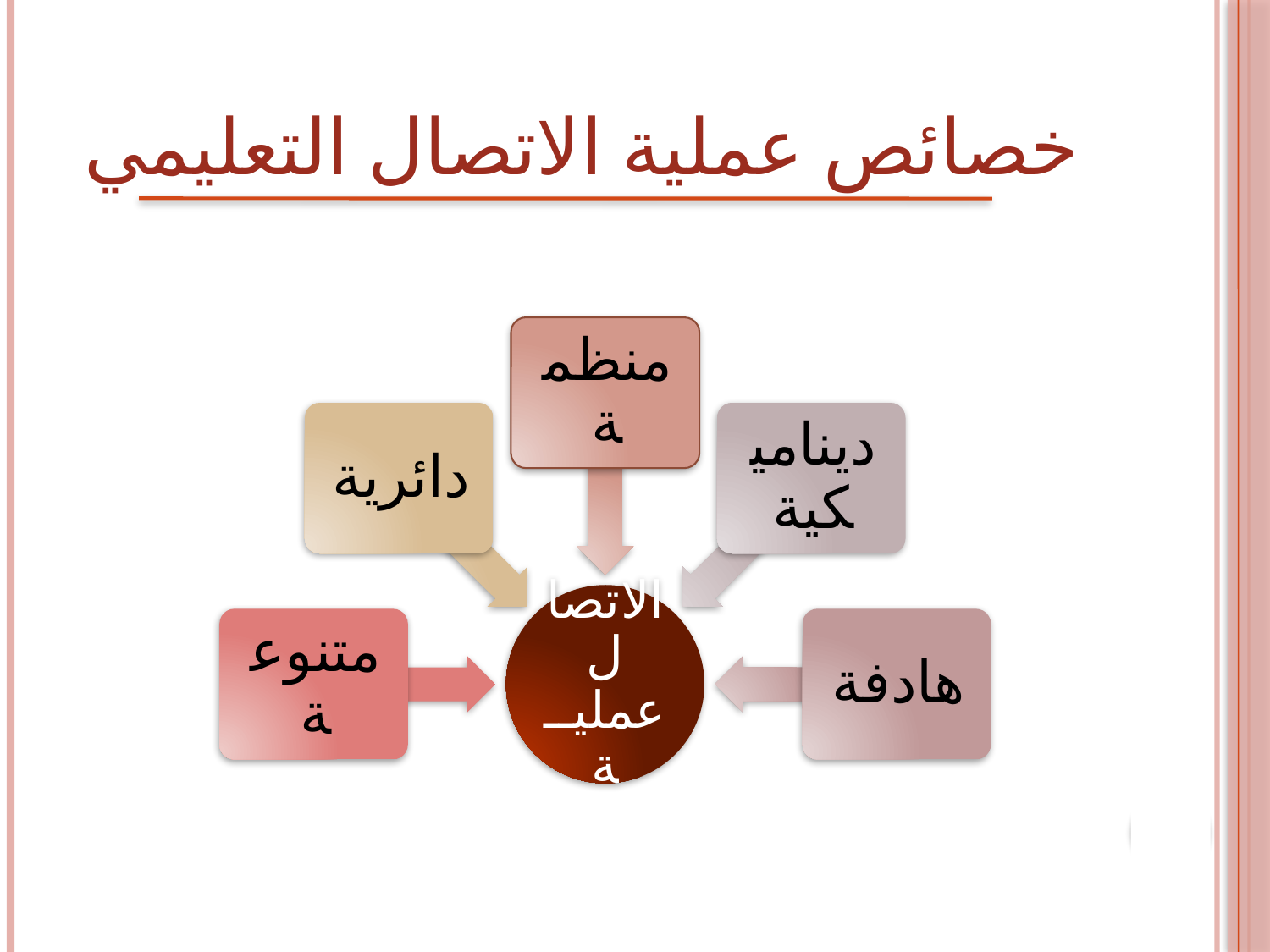

# خصائص عملية الاتصال التعليمي
الاتصال عمليــة
متنوعة
دائرية
منظمة
ديناميكية
هادفة

2